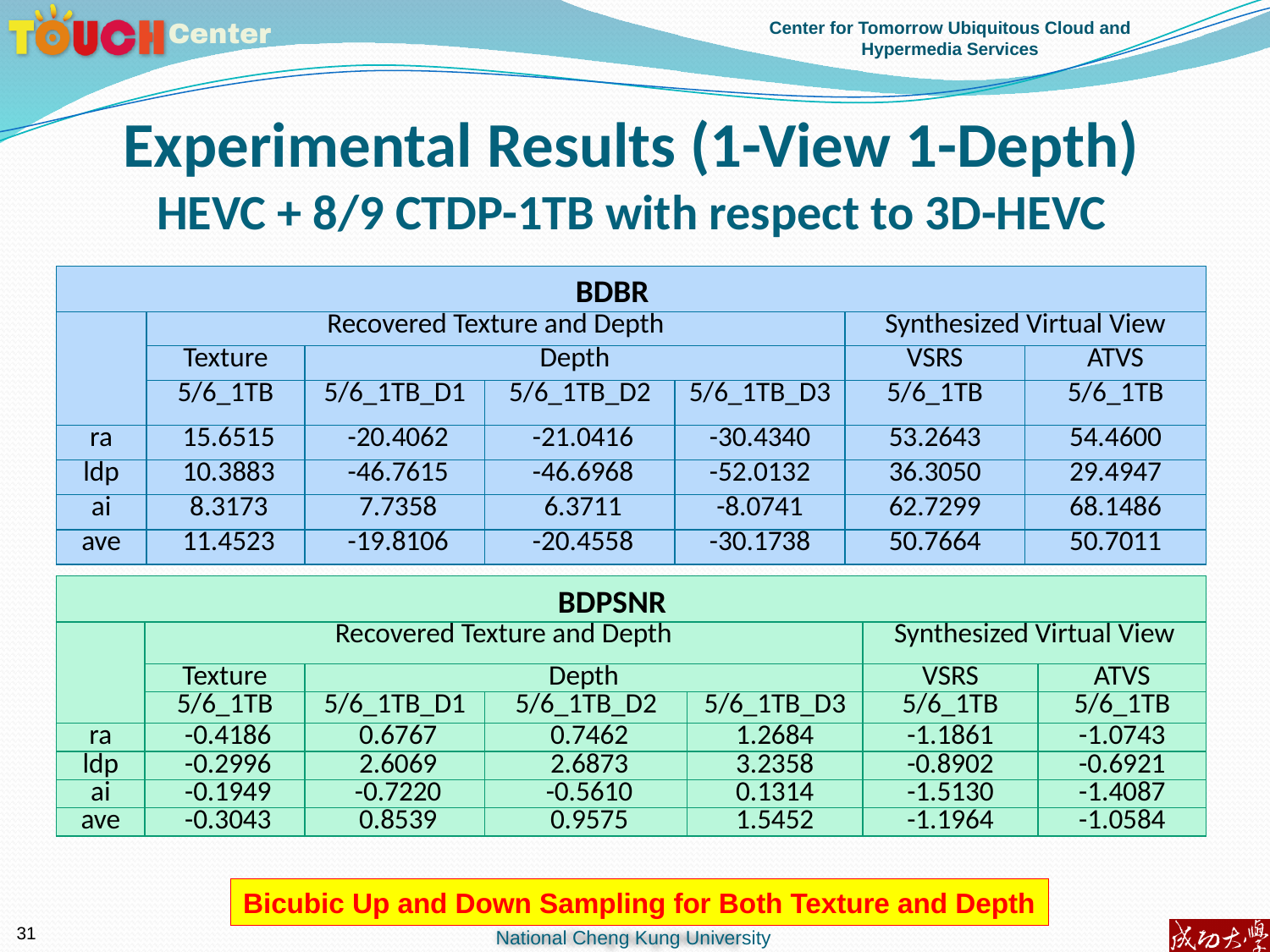

Experimental Results (1-View 1-Depth)
HEVC + 8/9 CTDP-1TB with respect to 3D-HEVC
| BDBR |  |  |  |  |  |  |
| --- | --- | --- | --- | --- | --- | --- |
|  | Recovered Texture and Depth |  |  |  | Synthesized Virtual View |  |
|  | Texture | Depth |  |  | VSRS | ATVS |
|  | 5/6\_1TB | 5/6\_1TB\_D1 | 5/6\_1TB\_D2 | 5/6\_1TB\_D3 | 5/6\_1TB | 5/6\_1TB |
| ra | 15.6515 | -20.4062 | -21.0416 | -30.4340 | 53.2643 | 54.4600 |
| ldp | 10.3883 | -46.7615 | -46.6968 | -52.0132 | 36.3050 | 29.4947 |
| ai | 8.3173 | 7.7358 | 6.3711 | -8.0741 | 62.7299 | 68.1486 |
| ave | 11.4523 | -19.8106 | -20.4558 | -30.1738 | 50.7664 | 50.7011 |
| BDPSNR |  |  |  |  |  |  |
| --- | --- | --- | --- | --- | --- | --- |
|  | Recovered Texture and Depth |  |  |  | Synthesized Virtual View |  |
|  | Texture | Depth |  |  | VSRS | ATVS |
|  | 5/6\_1TB | 5/6\_1TB\_D1 | 5/6\_1TB\_D2 | 5/6\_1TB\_D3 | 5/6\_1TB | 5/6\_1TB |
| ra | -0.4186 | 0.6767 | 0.7462 | 1.2684 | -1.1861 | -1.0743 |
| ldp | -0.2996 | 2.6069 | 2.6873 | 3.2358 | -0.8902 | -0.6921 |
| ai | -0.1949 | -0.7220 | -0.5610 | 0.1314 | -1.5130 | -1.4087 |
| ave | -0.3043 | 0.8539 | 0.9575 | 1.5452 | -1.1964 | -1.0584 |
Bicubic Up and Down Sampling for Both Texture and Depth